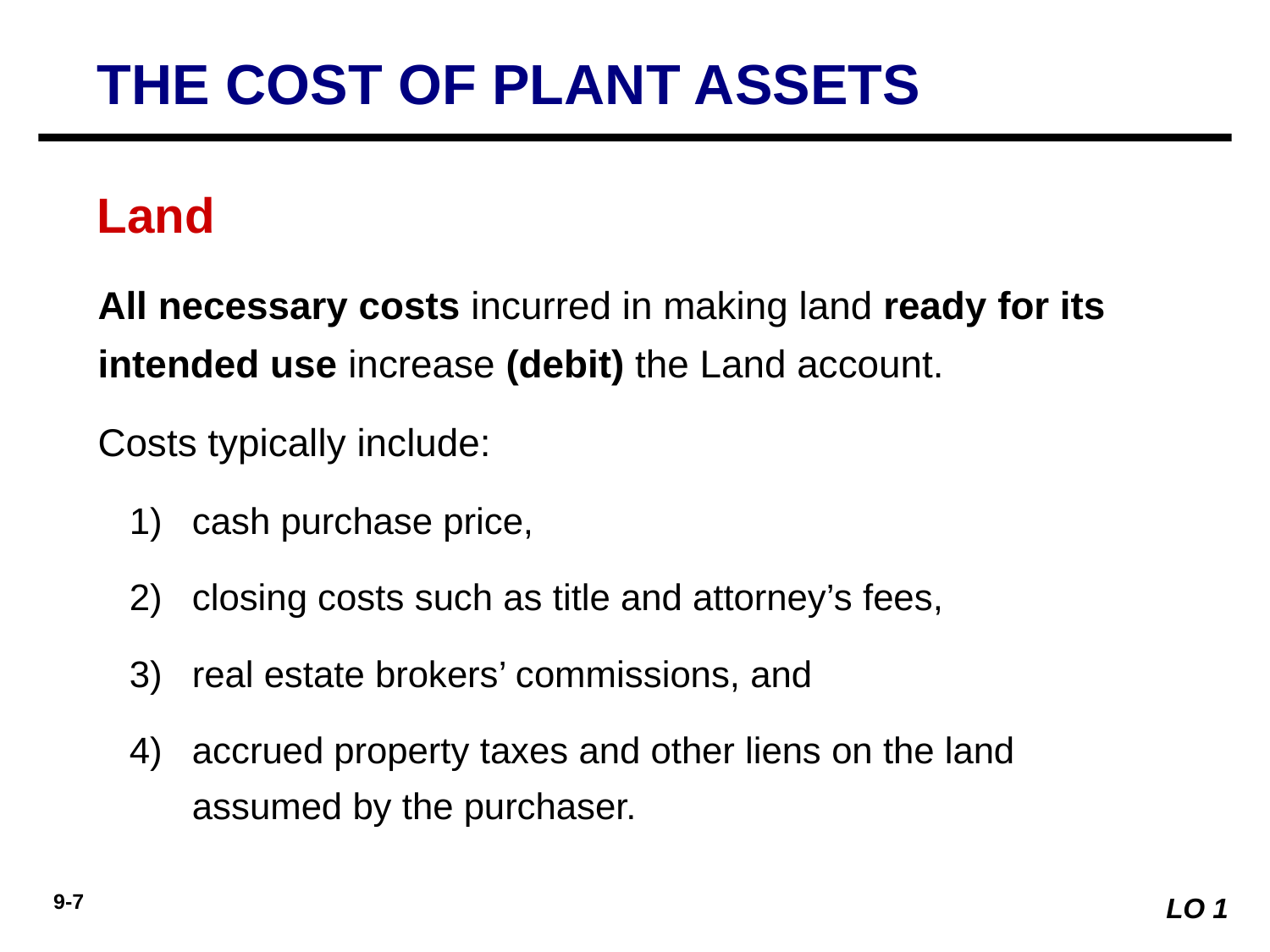

THE COST OF PLANT ASSETS

Land
All necessary costs incurred in making land ready for its intended use increase (debit) the Land account.
Costs typically include:
cash purchase price,
closing costs such as title and attorney’s fees,
real estate brokers’ commissions, and
accrued property taxes and other liens on the land assumed by the purchaser.
LO 1